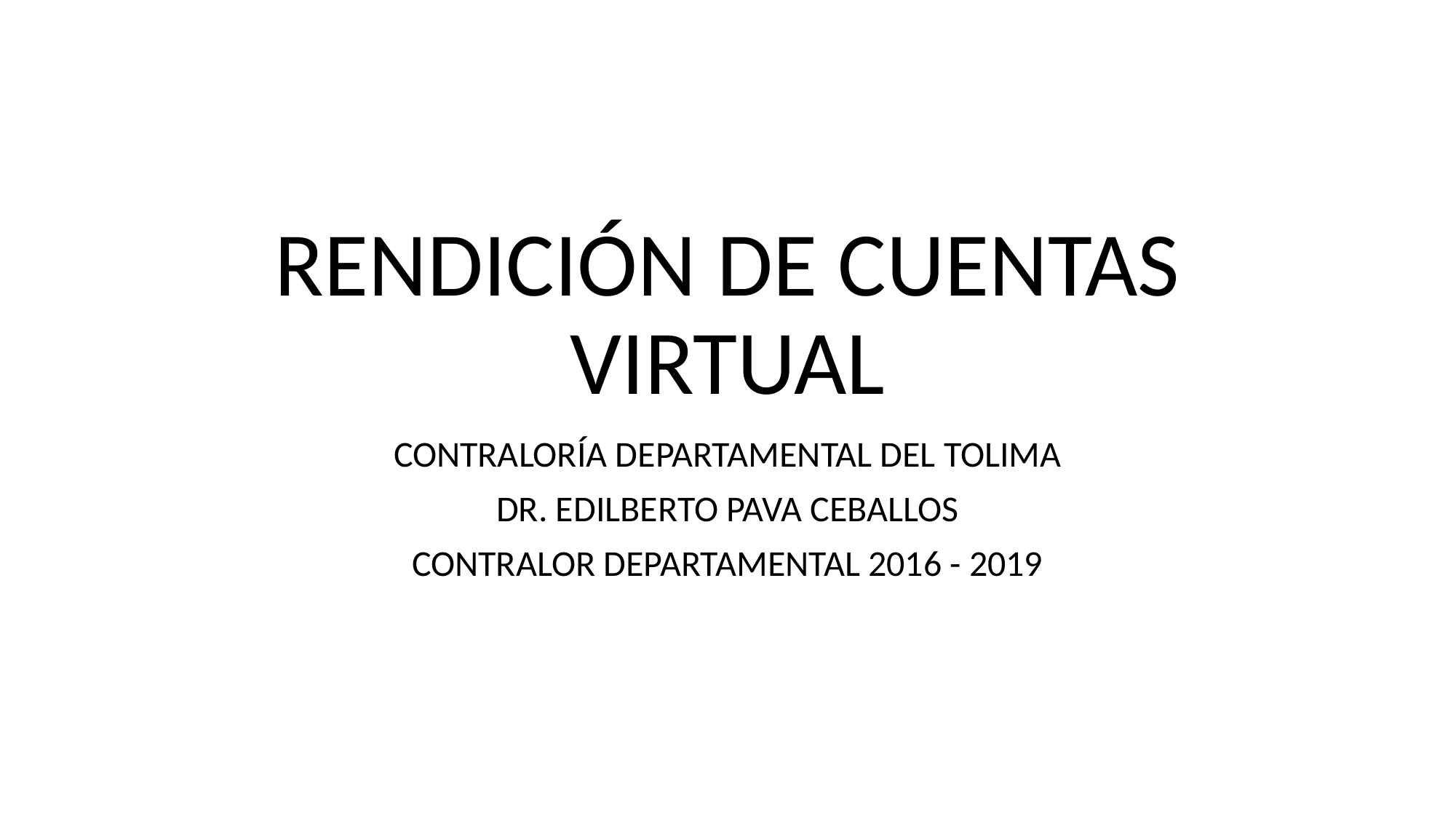

# RENDICIÓN DE CUENTAS VIRTUAL
CONTRALORÍA DEPARTAMENTAL DEL TOLIMA
DR. EDILBERTO PAVA CEBALLOS
CONTRALOR DEPARTAMENTAL 2016 - 2019